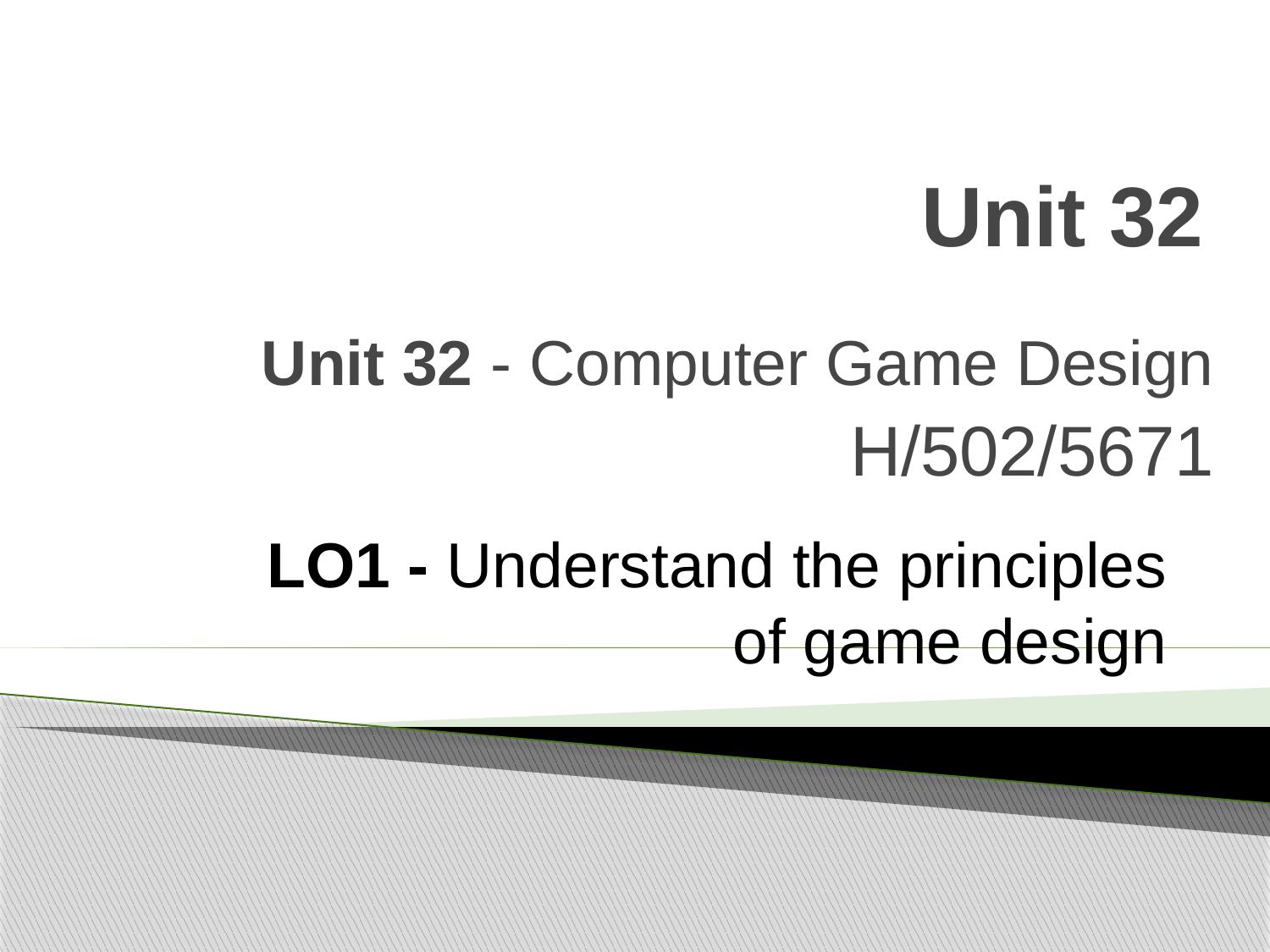

# Unit 32
Unit 32 - Computer Game Design
H/502/5671
LO1 - Understand the principles
of game design